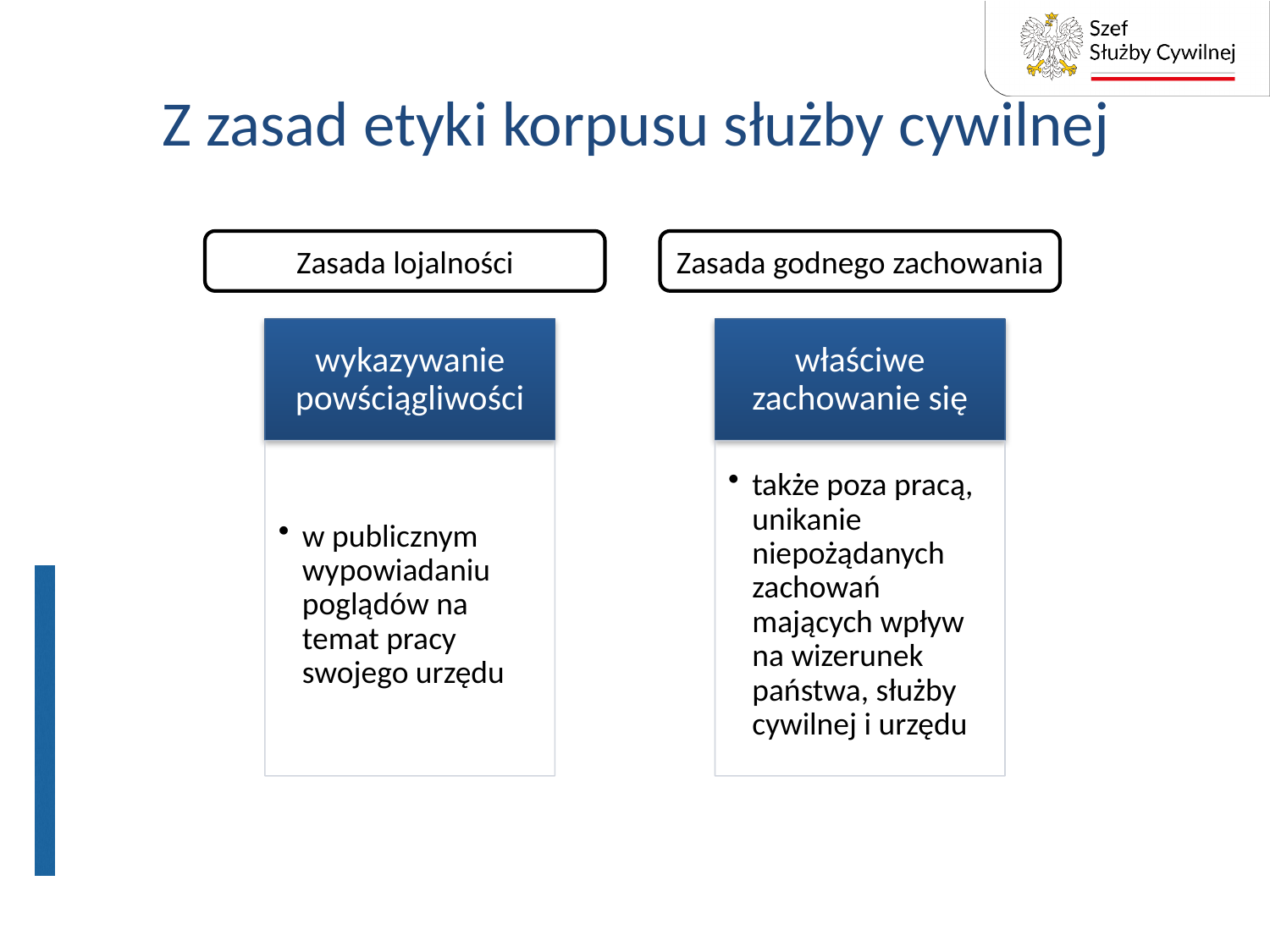

# Z zasad etyki korpusu służby cywilnej
Zasada lojalności
Zasada godnego zachowania
wykazywanie powściągliwości
w publicznym wypowiadaniu poglądów na temat pracy swojego urzędu
właściwe zachowanie się
także poza pracą, unikanie niepożądanych zachowań mających wpływ na wizerunek państwa, służby cywilnej i urzędu